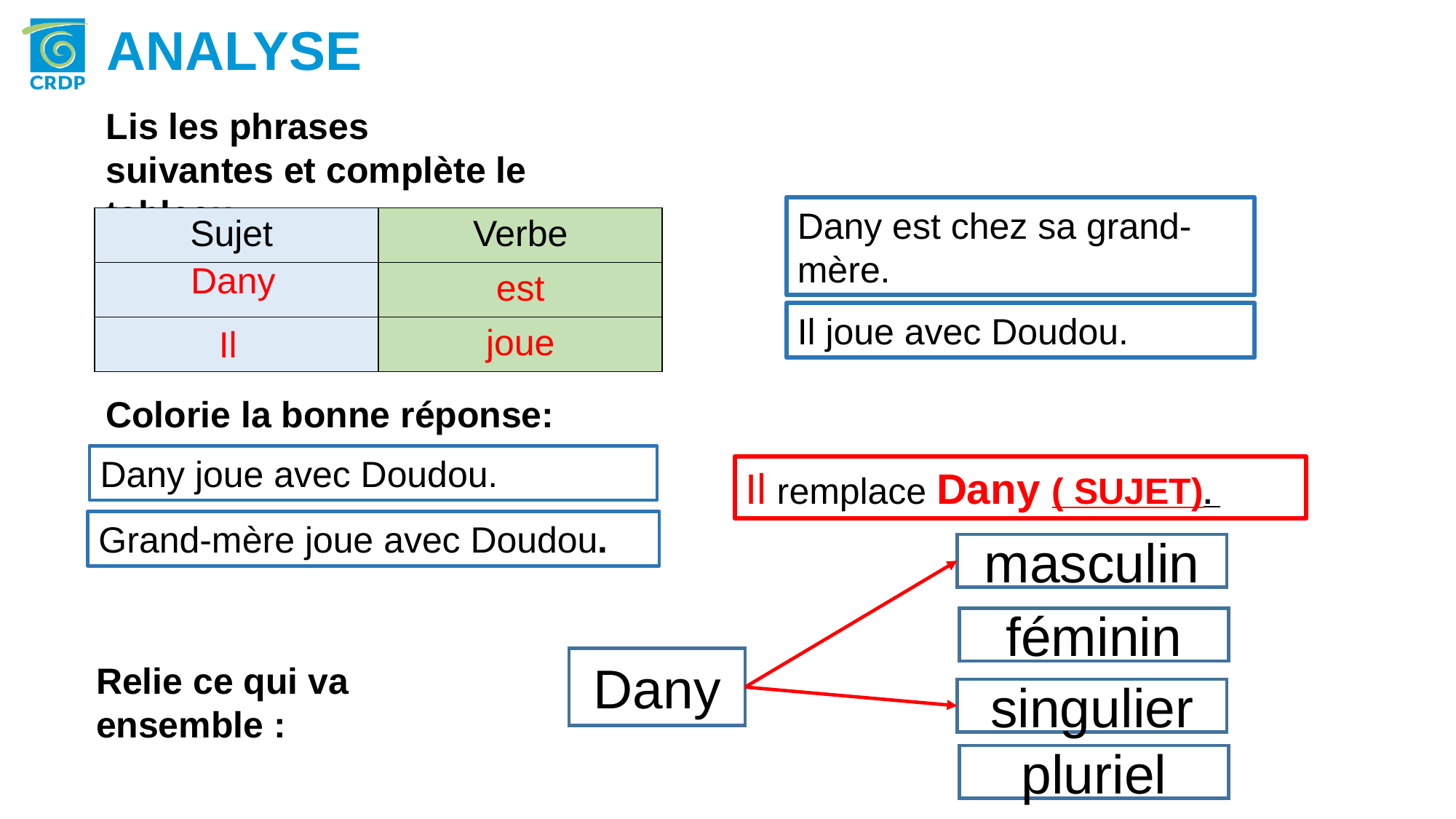

ANALYSE
Lis les phrases suivantes et complète le tableau :
Dany est chez sa grand-mère.
| Sujet | Verbe |
| --- | --- |
|  | est |
|  | joue |
Dany
Il joue avec Doudou.
Il
Colorie la bonne réponse:
Dany joue avec Doudou.
Il remplace Dany ( SUJET).
Grand-mère joue avec Doudou.
masculin
féminin
Dany
Relie ce qui va ensemble :
singulier
pluriel